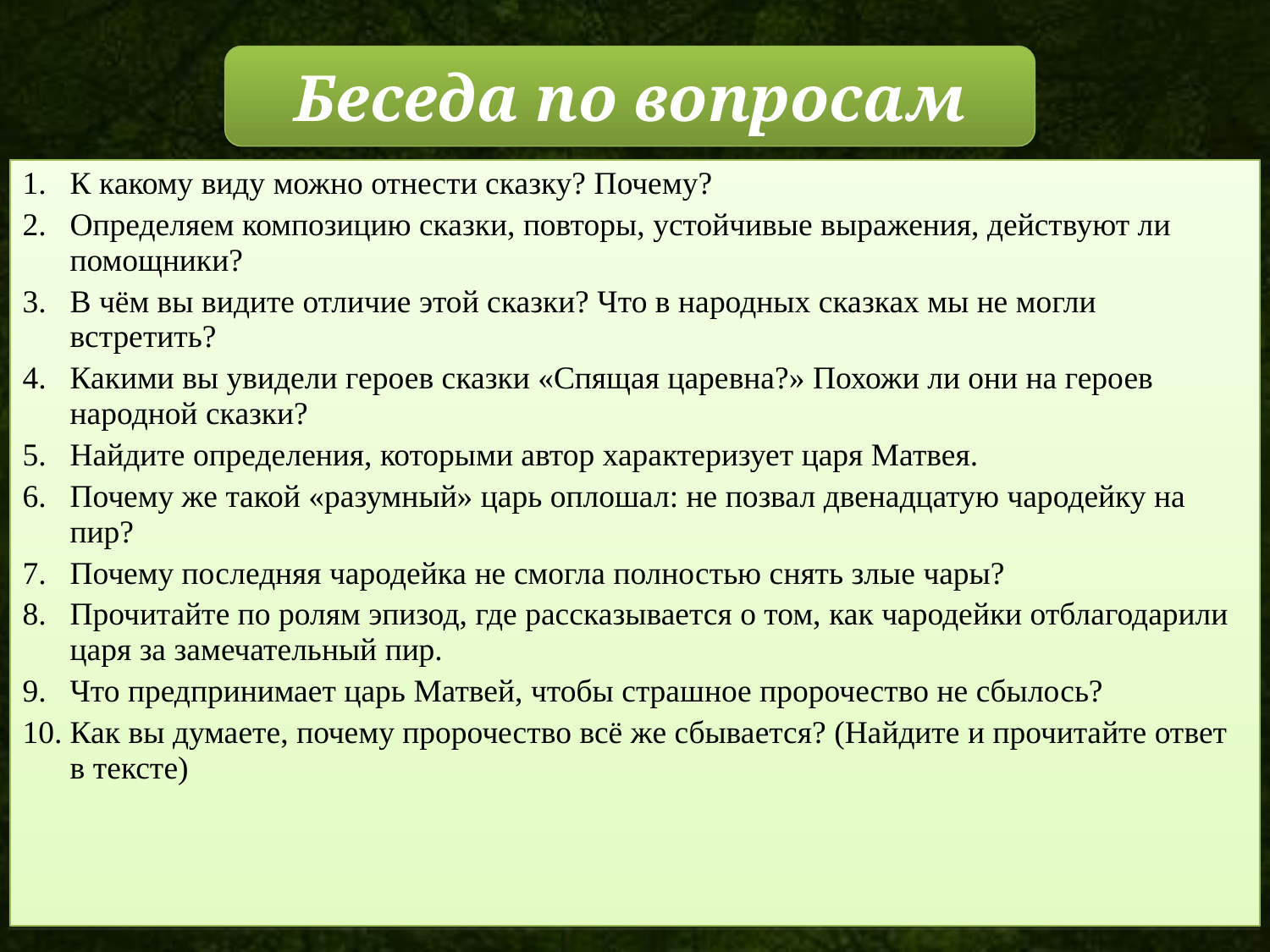

Беседа по вопросам
К какому виду можно отнести сказку? Почему?
Определяем композицию сказки, повторы, устойчивые выражения, действуют ли помощники?
В чём вы видите отличие этой сказки? Что в народных сказках мы не могли встретить?
Какими вы увидели героев сказки «Спящая царевна?» Похожи ли они на героев народной сказки?
Найдите определения, которыми автор характеризует царя Матвея.
Почему же такой «разумный» царь оплошал: не позвал двенадцатую чародейку на пир?
Почему последняя чародейка не смогла полностью снять злые чары?
Прочитайте по ролям эпизод, где рассказывается о том, как чародейки отблагодарили царя за замечательный пир.
Что предпринимает царь Матвей, чтобы страшное пророчество не сбылось?
Как вы думаете, почему пророчество всё же сбывается? (Найдите и прочитайте ответ в тексте)